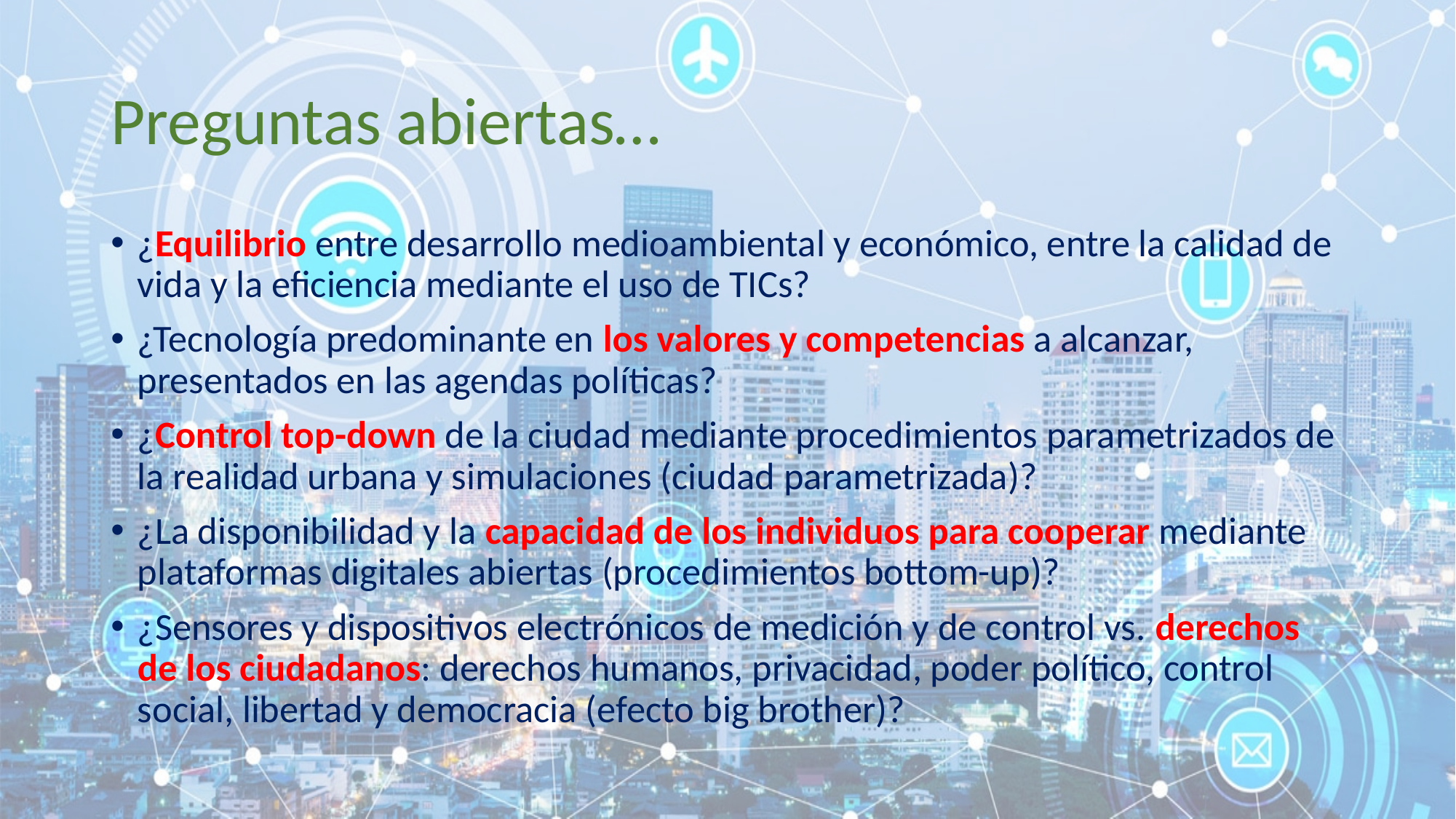

# Preguntas abiertas…
¿Equilibrio entre desarrollo medioambiental y económico, entre la calidad de vida y la eficiencia mediante el uso de TICs?
¿Tecnología predominante en los valores y competencias a alcanzar, presentados en las agendas políticas?
¿Control top-down de la ciudad mediante procedimientos parametrizados de la realidad urbana y simulaciones (ciudad parametrizada)?
¿La disponibilidad y la capacidad de los individuos para cooperar mediante plataformas digitales abiertas (procedimientos bottom-up)?
¿Sensores y dispositivos electrónicos de medición y de control vs. derechos  de los ciudadanos: derechos humanos, privacidad, poder político, control social, libertad y democracia (efecto big brother)?